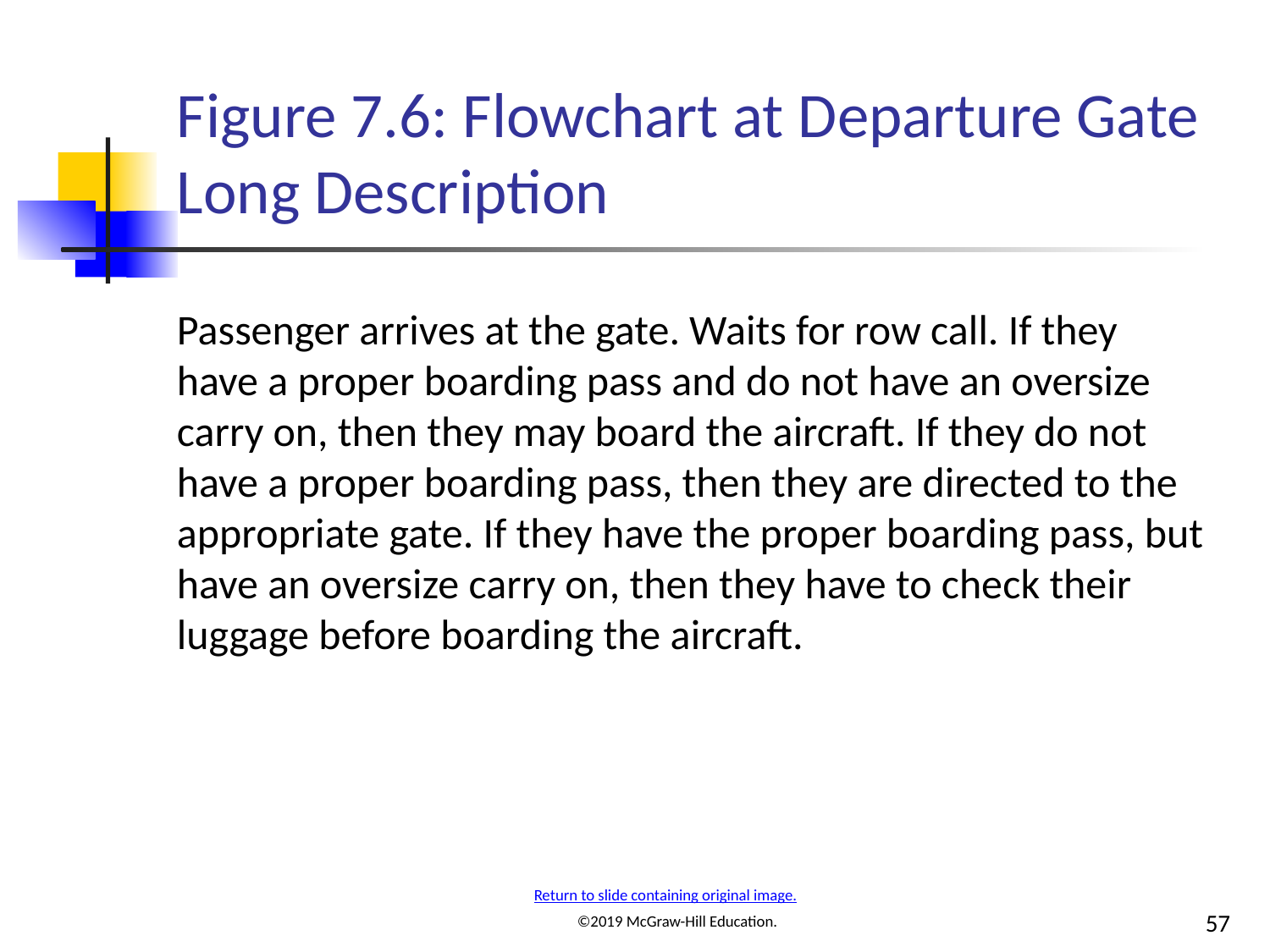

# Figure 7.6: Flowchart at Departure Gate Long Description
Passenger arrives at the gate. Waits for row call. If they have a proper boarding pass and do not have an oversize carry on, then they may board the aircraft. If they do not have a proper boarding pass, then they are directed to the appropriate gate. If they have the proper boarding pass, but have an oversize carry on, then they have to check their luggage before boarding the aircraft.
Return to slide containing original image.